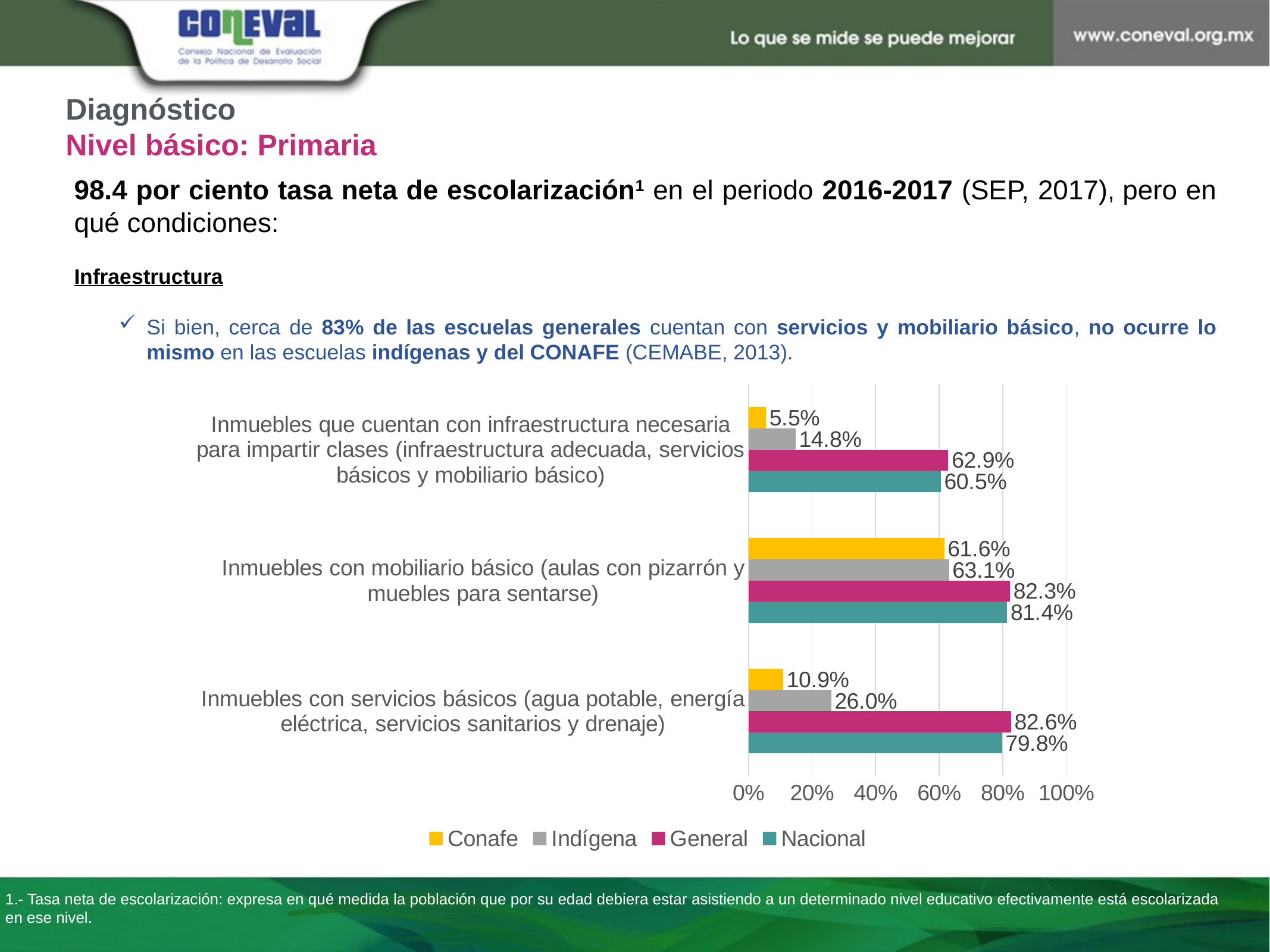

Diagnóstico
Nivel básico: Primaria
98.4 por ciento tasa neta de escolarización1 en el periodo 2016-2017 (SEP, 2017), pero en qué condiciones:

Infraestructura

Si bien, cerca de 83% de las escuelas generales cuentan con servicios y mobiliario básico, no ocurre lo mismo en las escuelas indígenas y del CONAFE (CEMABE, 2013).

### Chart

| Category | Nacional | General | Indígena | Conafe |
|---|---|---|---|---|
| Inmuebles con servicios básicos (agua potable, energía eléctrica, servicios sanitarios y drenaje) | 0.798 | 0.826 | 0.26 | 0.109 |
| Inmuebles con mobiliario básico (aulas con pizarrón y muebles para sentarse) | 0.814 | 0.823 | 0.631 | 0.616 |
| Inmuebles que cuentan con infraestructura necesaria para impartir clases (infraestructura adecuada, servicios básicos y mobiliario básico) | 0.605 | 0.629 | 0.148 | 0.055 |
1.- Tasa neta de escolarización: expresa en qué medida la población que por su edad debiera estar asistiendo a un determinado nivel educativo efectivamente está escolarizada en ese nivel.